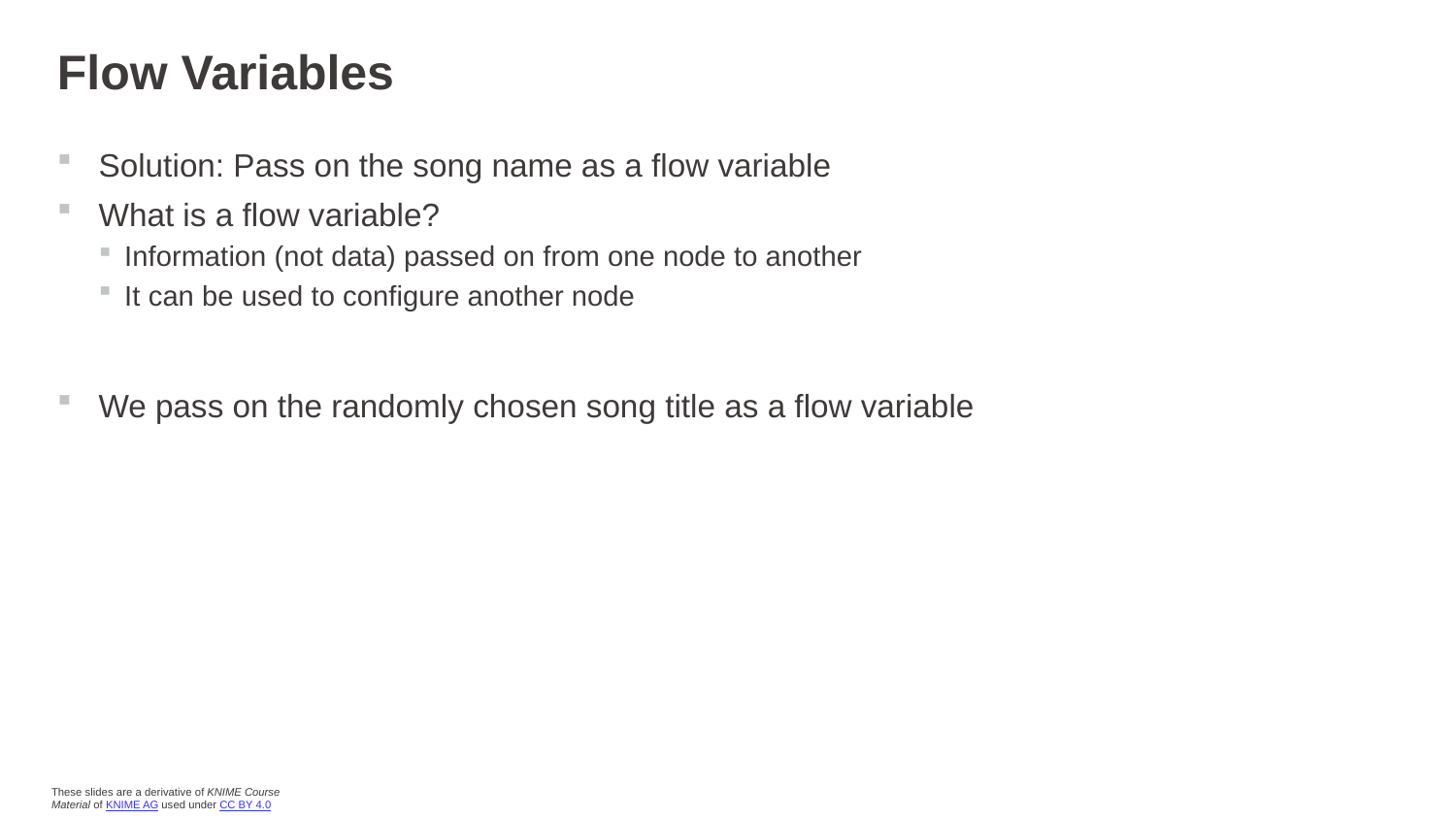

# Flow Variables
Solution: Pass on the song name as a flow variable
What is a flow variable?
Information (not data) passed on from one node to another
It can be used to configure another node

We pass on the randomly chosen song title as a flow variable